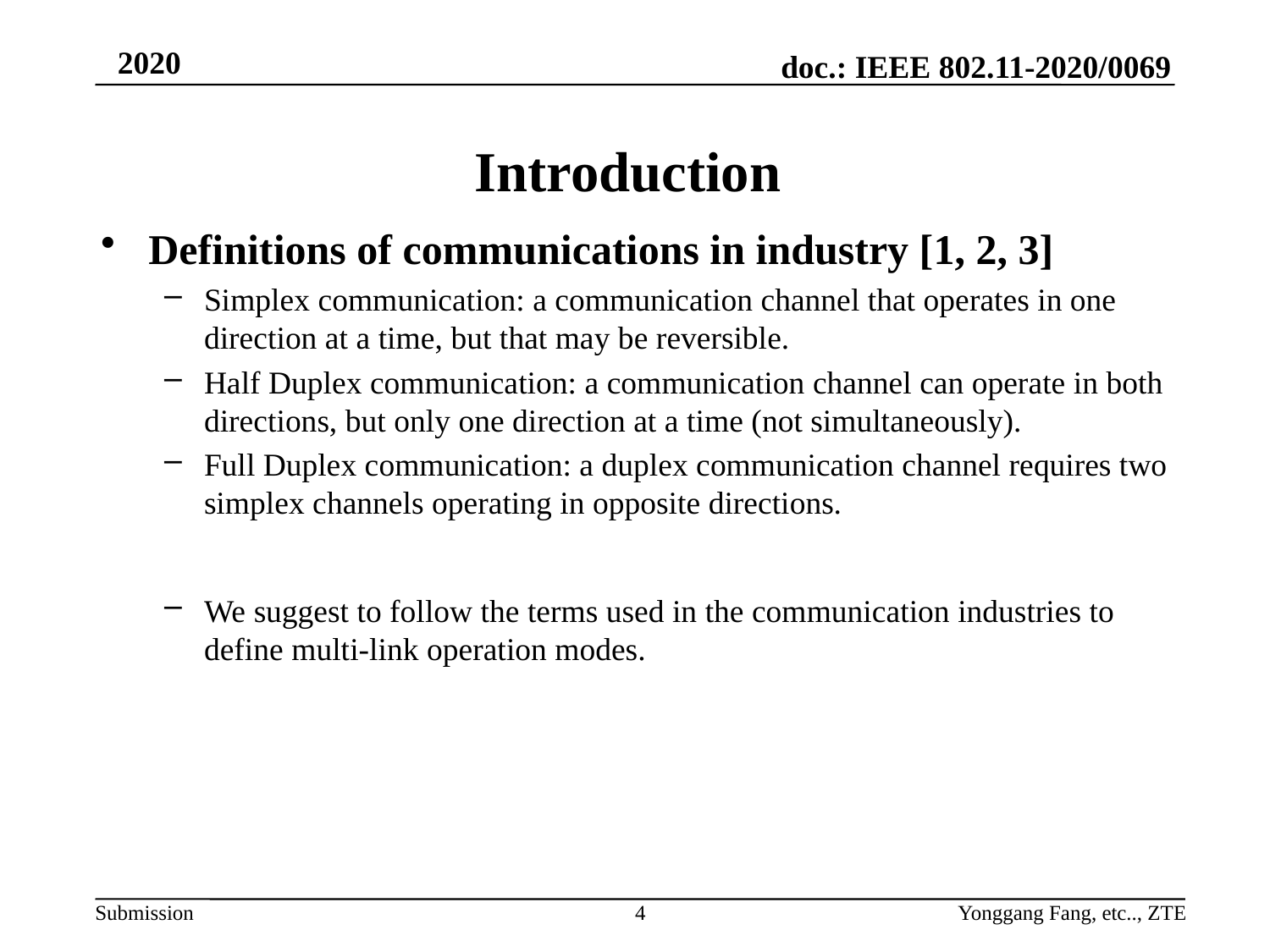

# Introduction
Definitions of communications in industry [1, 2, 3]
Simplex communication: a communication channel that operates in one direction at a time, but that may be reversible.
Half Duplex communication: a communication channel can operate in both directions, but only one direction at a time (not simultaneously).
Full Duplex communication: a duplex communication channel requires two simplex channels operating in opposite directions.

We suggest to follow the terms used in the communication industries to define multi-link operation modes.
4
Yonggang Fang, etc.., ZTE